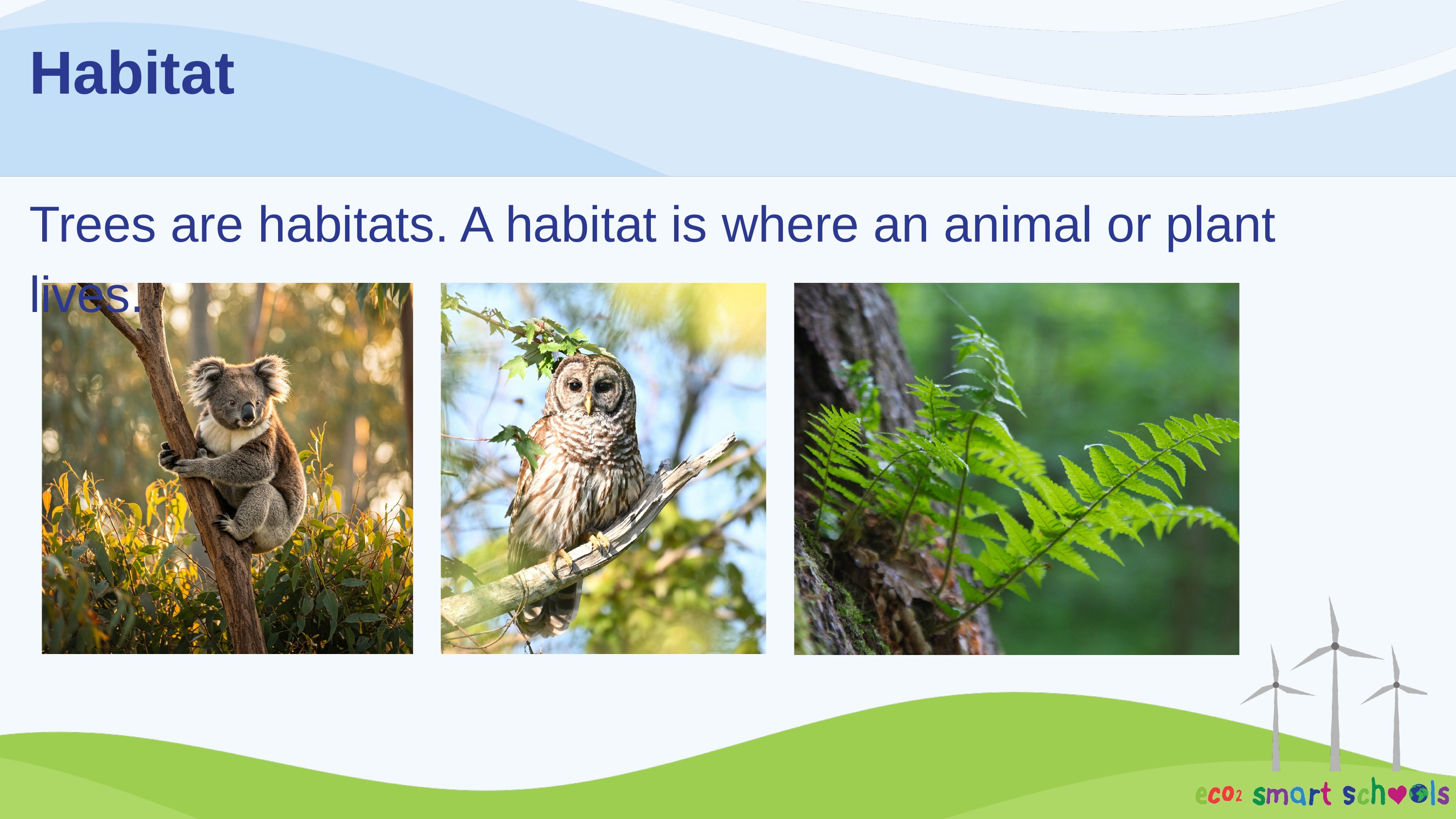

Habitat
Trees are habitats. A habitat is where an animal or plant lives.